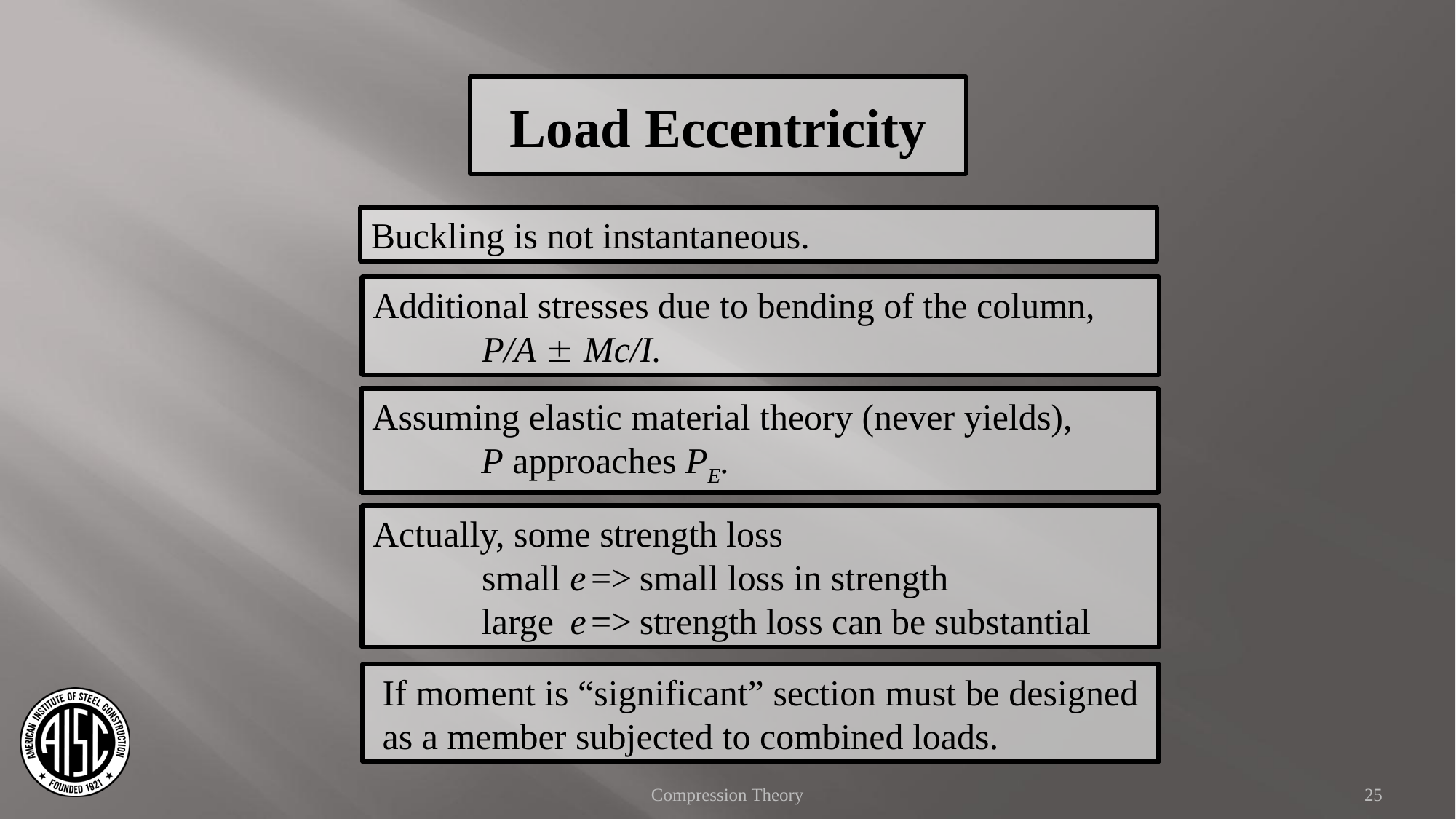

Load Eccentricity
Buckling is not instantaneous.
Additional stresses due to bending of the column,
	P/A ± Mc/I.
Assuming elastic material theory (never yields),
	P approaches PE.
Actually, some strength loss
	small e	=>	small loss in strength
	large	e	=>	strength loss can be substantial
If moment is “significant” section must be designed as a member subjected to combined loads.
Compression Theory
25